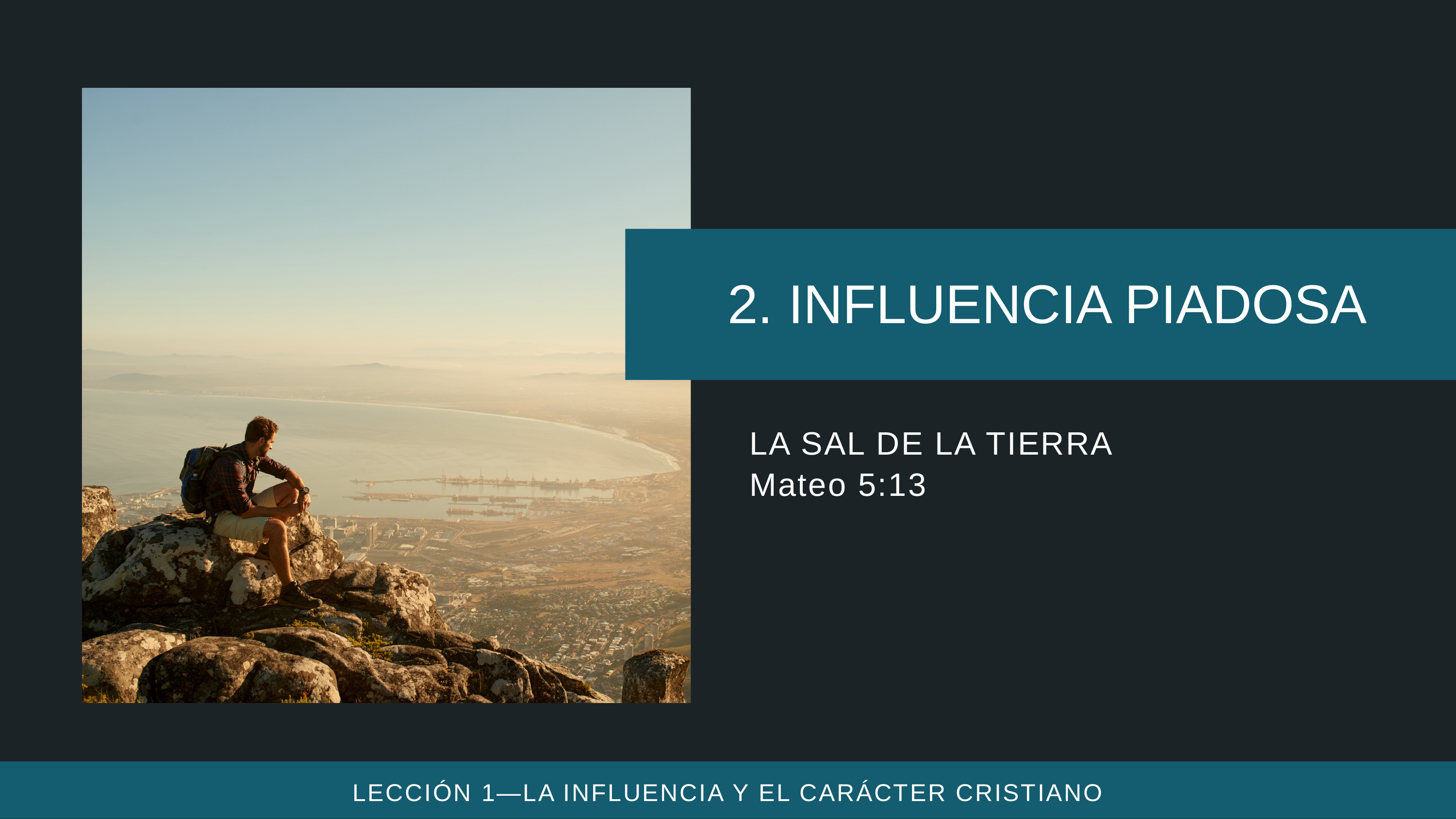

LA SAL DE LA TIERRA
Mateo 5:13